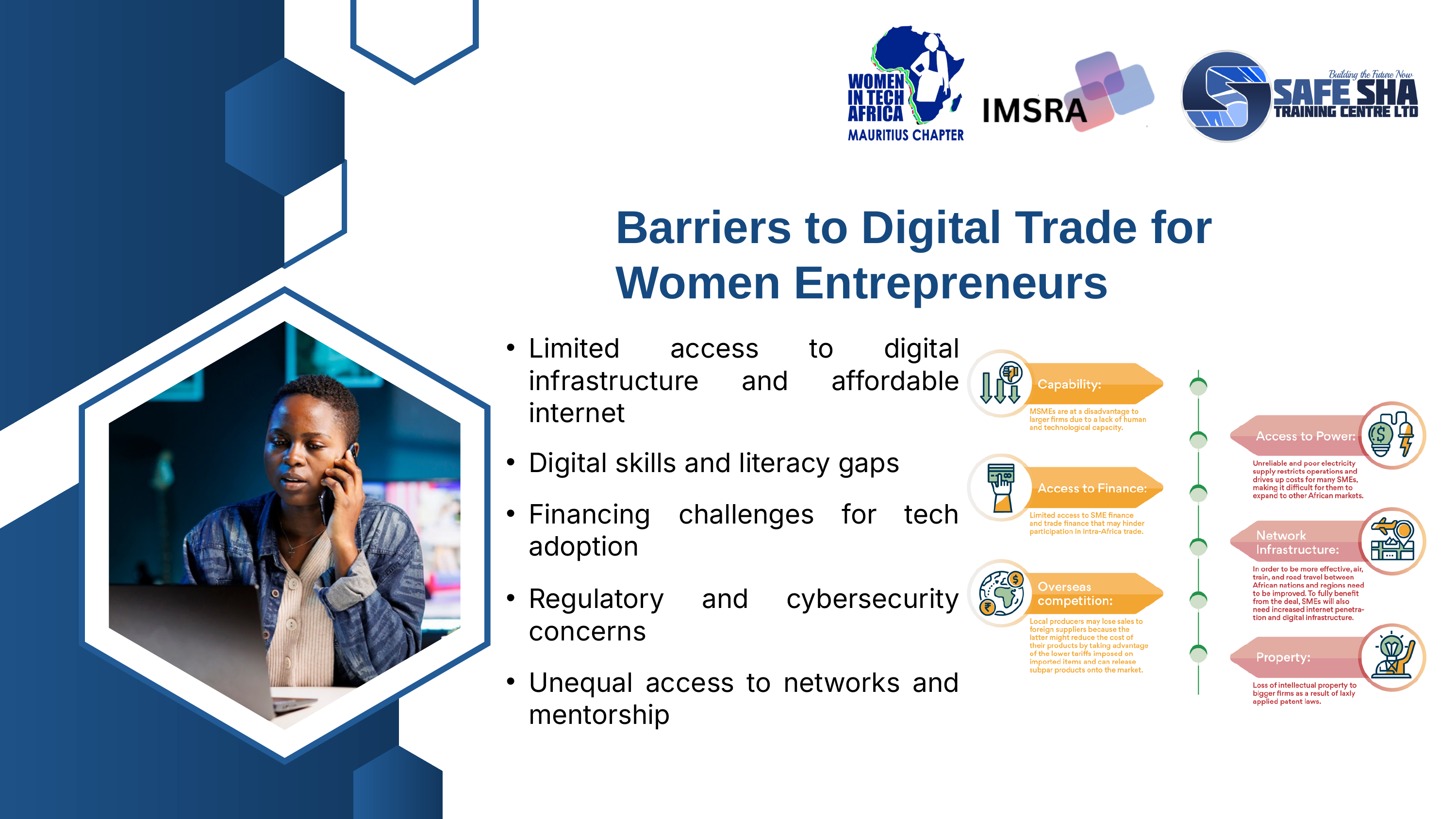

Barriers to Digital Trade for Women Entrepreneurs

Limited access to digital infrastructure and affordable internet

Digital skills and literacy gaps

Financing challenges for tech adoption

Regulatory and cybersecurity concerns

Unequal access to networks and mentorship